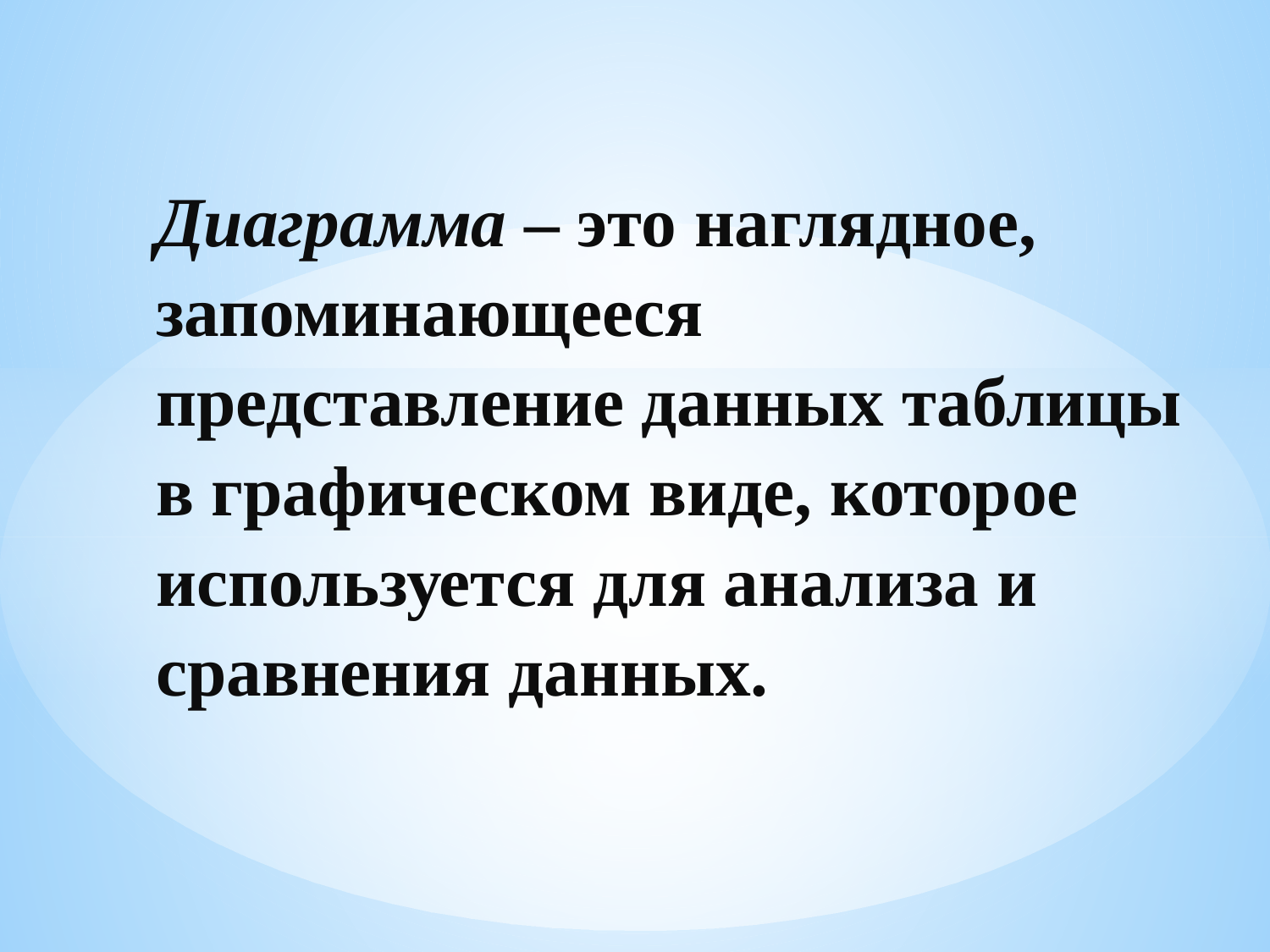

# Диаграмма – это наглядное, запоминающееся представление данных таблицы в графическом виде, которое используется для анализа и сравнения данных.